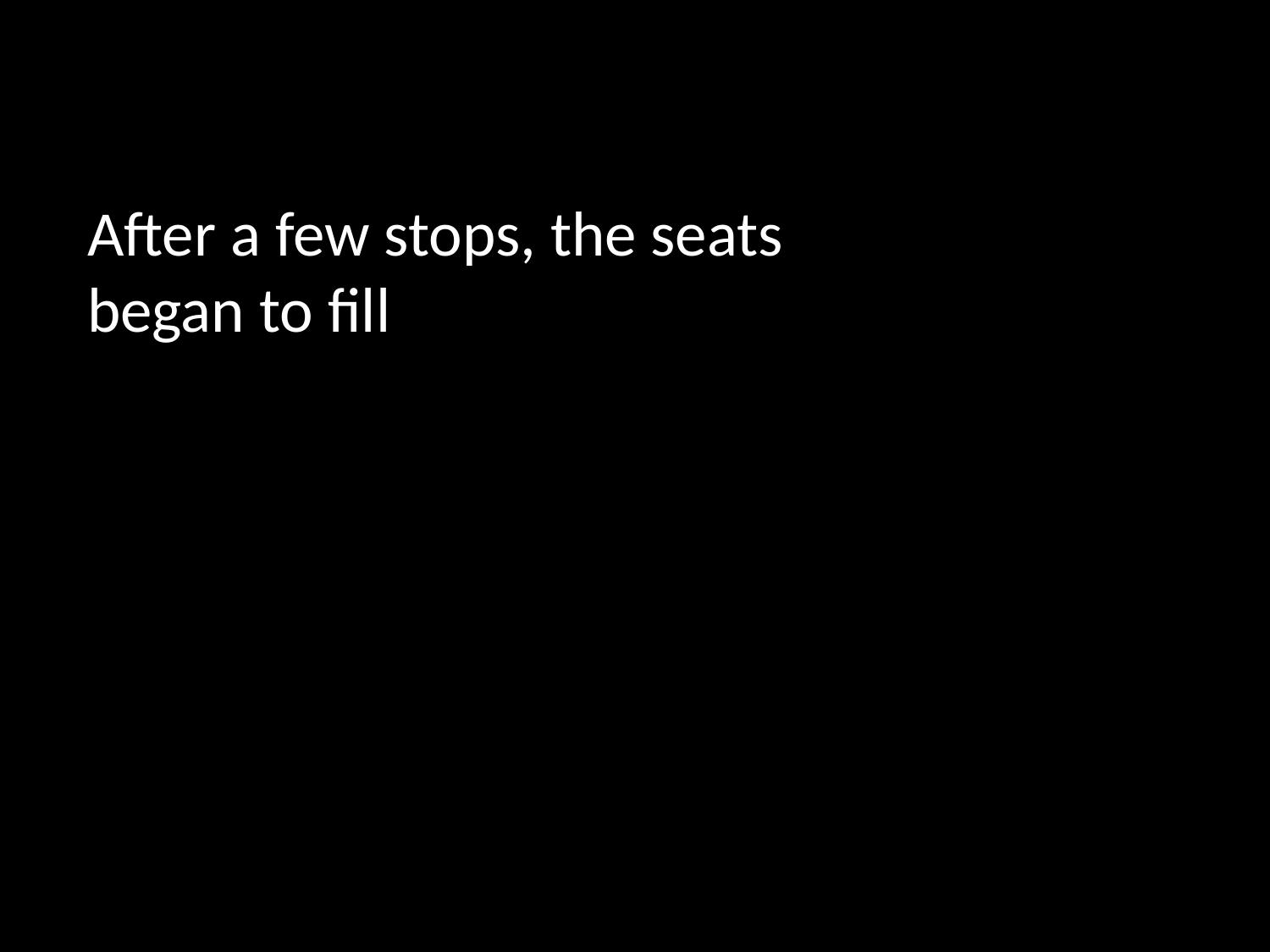

After a few stops, the seats
began to fill